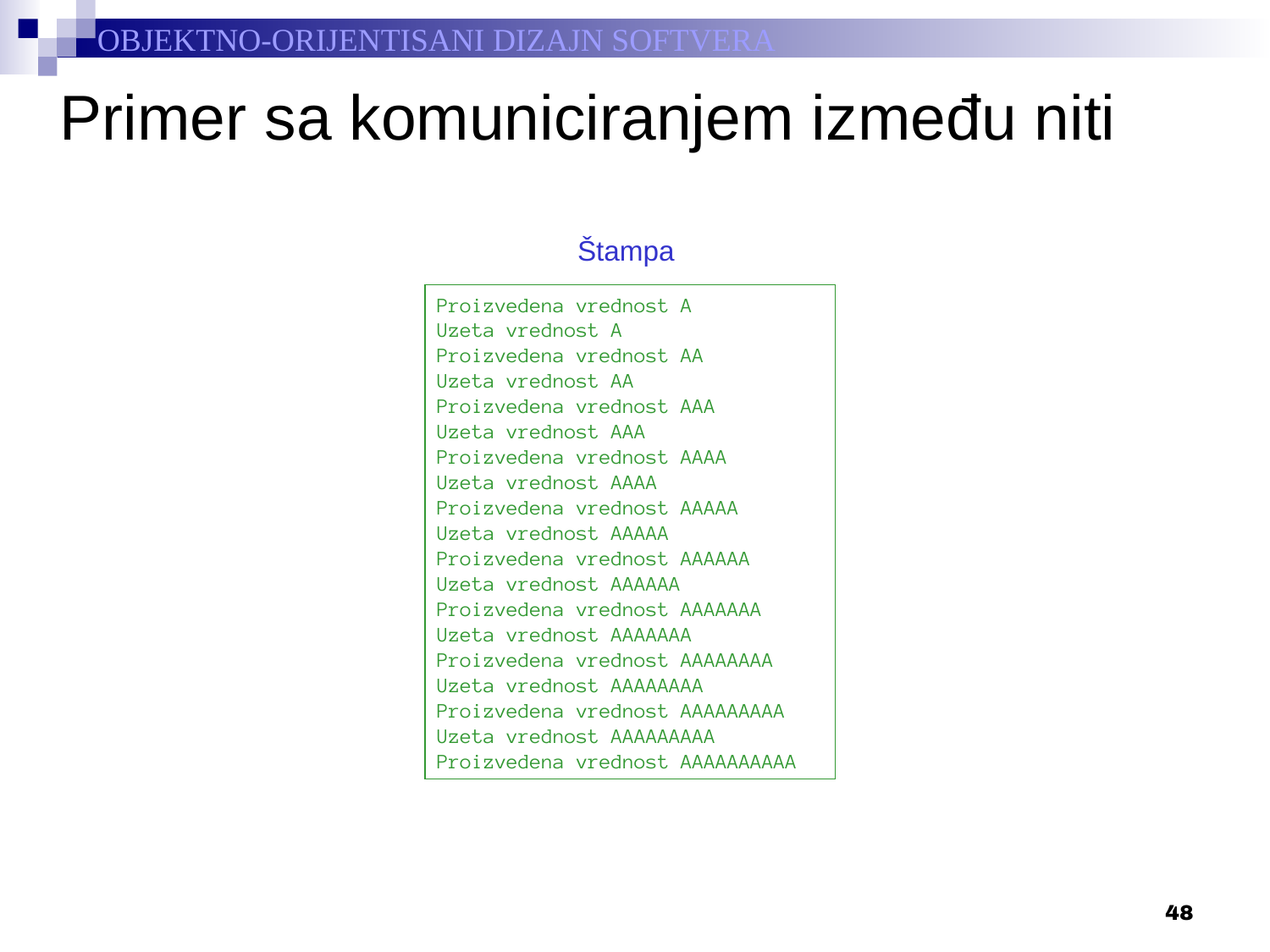

# Primer sa komuniciranjem između niti
Štampa
Proizvedena vrednost A
Uzeta vrednost A
Proizvedena vrednost AA
Uzeta vrednost AA
Proizvedena vrednost AAA
Uzeta vrednost AAA
Proizvedena vrednost AAAA
Uzeta vrednost AAAA
Proizvedena vrednost AAAAA
Uzeta vrednost AAAAA
Proizvedena vrednost AAAAAA
Uzeta vrednost AAAAAA
Proizvedena vrednost AAAAAAA
Uzeta vrednost AAAAAAA
Proizvedena vrednost AAAAAAAA
Uzeta vrednost AAAAAAAA
Proizvedena vrednost AAAAAAAAA
Uzeta vrednost AAAAAAAAA
Proizvedena vrednost AAAAAAAAAA
48